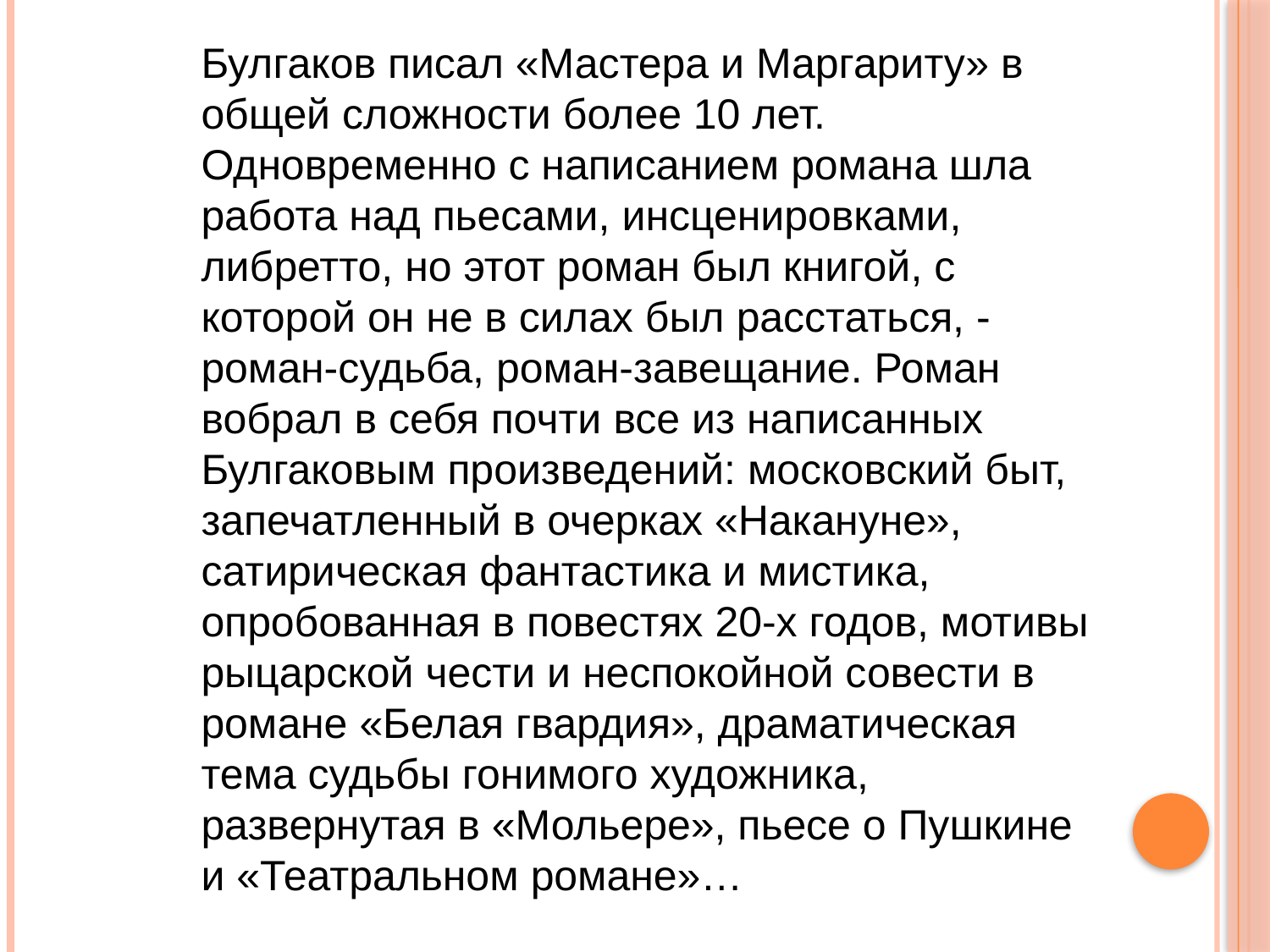

Булгаков писал «Мастера и Маргариту» в общей сложности более 10 лет. Одновременно с написанием романа шла работа над пьесами, инсценировками, либретто, но этот роман был книгой, с которой он не в силах был расстаться, - роман-судьба, роман-завещание. Роман вобрал в себя почти все из написанных Булгаковым произведений: московский быт, запечатленный в очерках «Накануне», сатирическая фантастика и мистика, опробованная в повестях 20-х годов, мотивы рыцарской чести и неспокойной совести в романе «Белая гвардия», драматическая тема судьбы гонимого художника, развернутая в «Мольере», пьесе о Пушкине и «Театральном романе»…